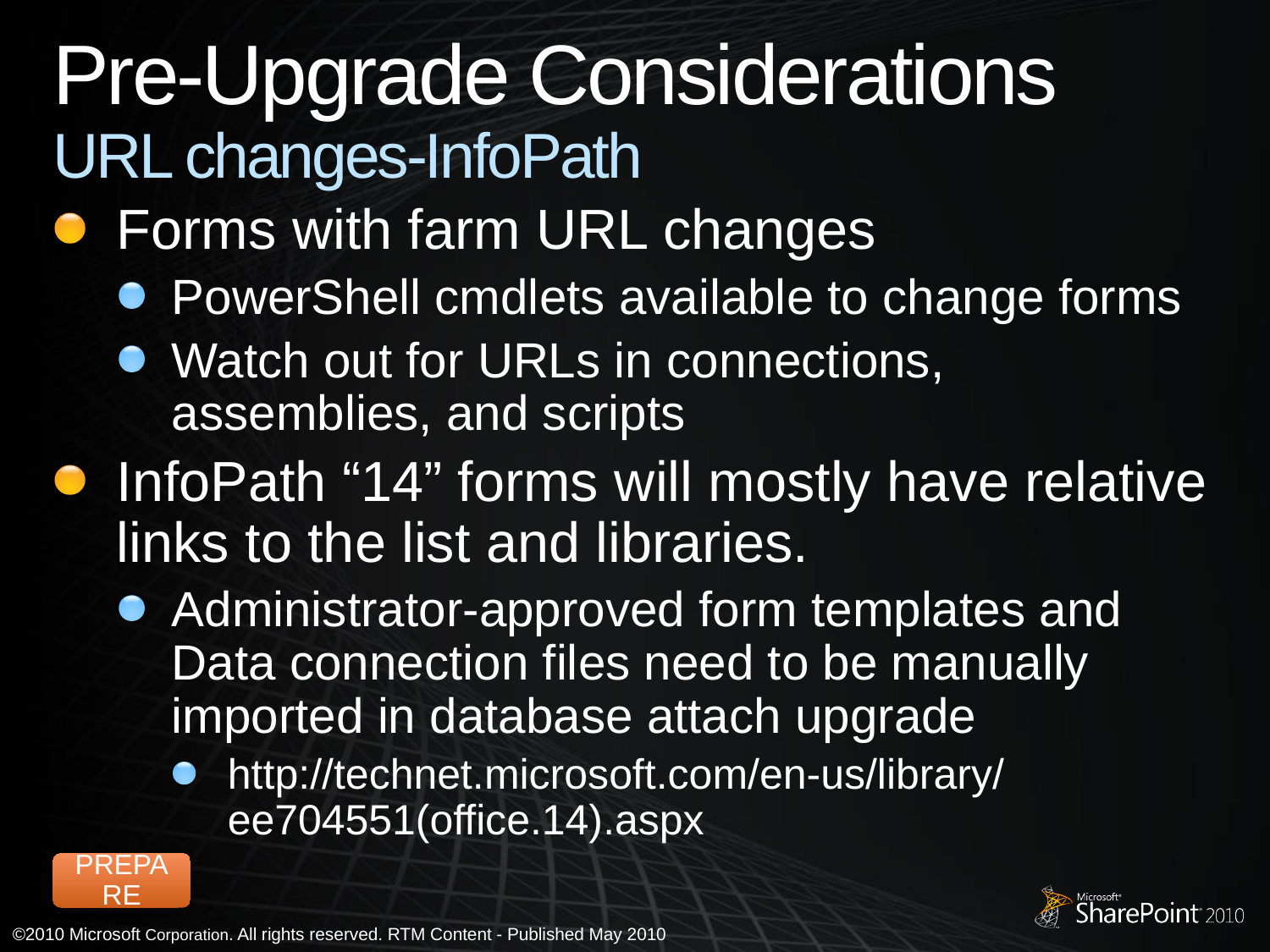

# Pre-Upgrade Considerations URL changes-InfoPath
Forms with farm URL changes
PowerShell cmdlets available to change forms
Watch out for URLs in connections, assemblies, and scripts
InfoPath “14” forms will mostly have relative links to the list and libraries.
Administrator-approved form templates and Data connection files need to be manually imported in database attach upgrade
http://technet.microsoft.com/en-us/library/ee704551(office.14).aspx